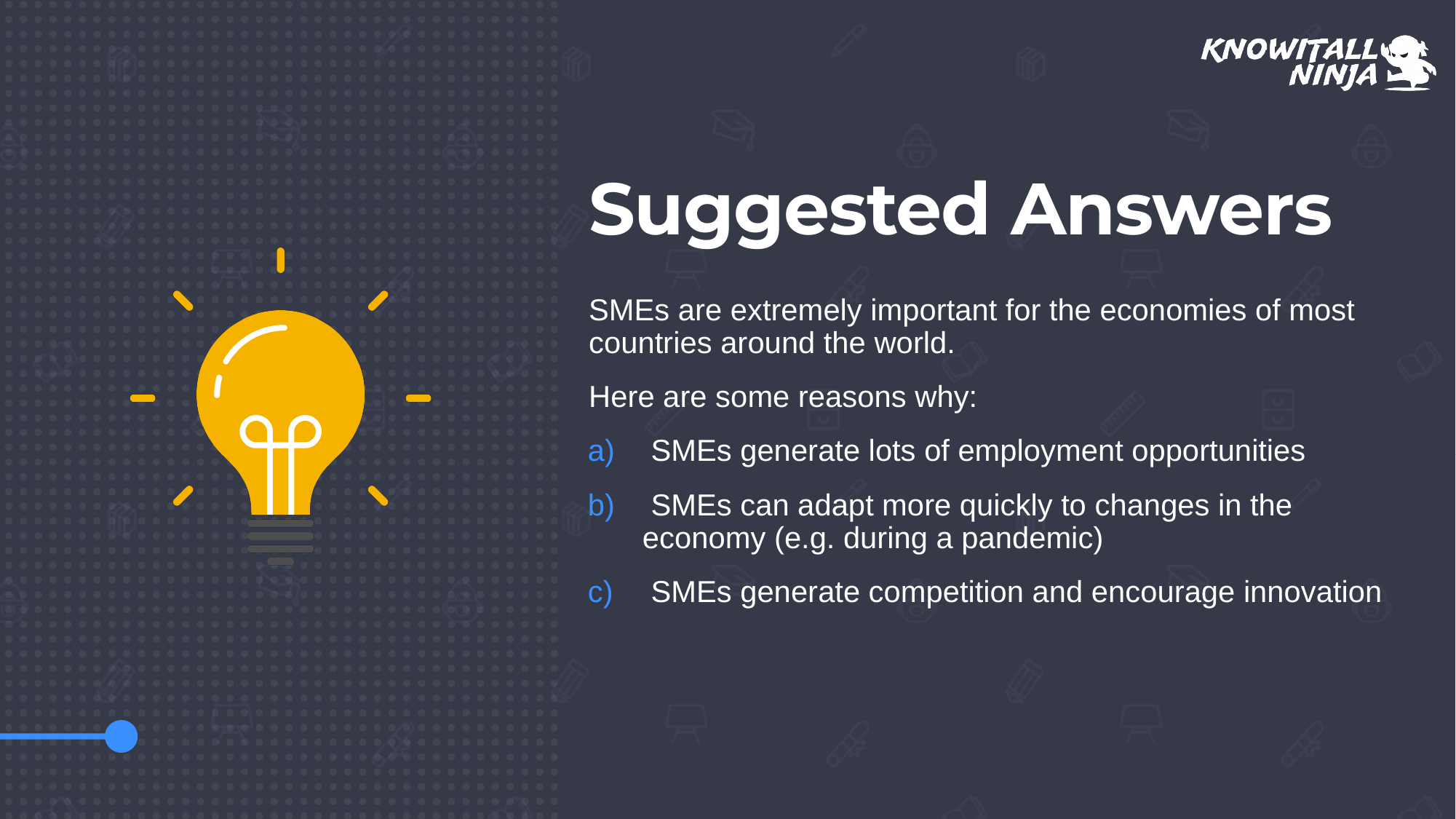

# Suggested Answers
SMEs are extremely important for the economies of most countries around the world.
Here are some reasons why:
 SMEs generate lots of employment opportunities
 SMEs can adapt more quickly to changes in the economy (e.g. during a pandemic)
 SMEs generate competition and encourage innovation